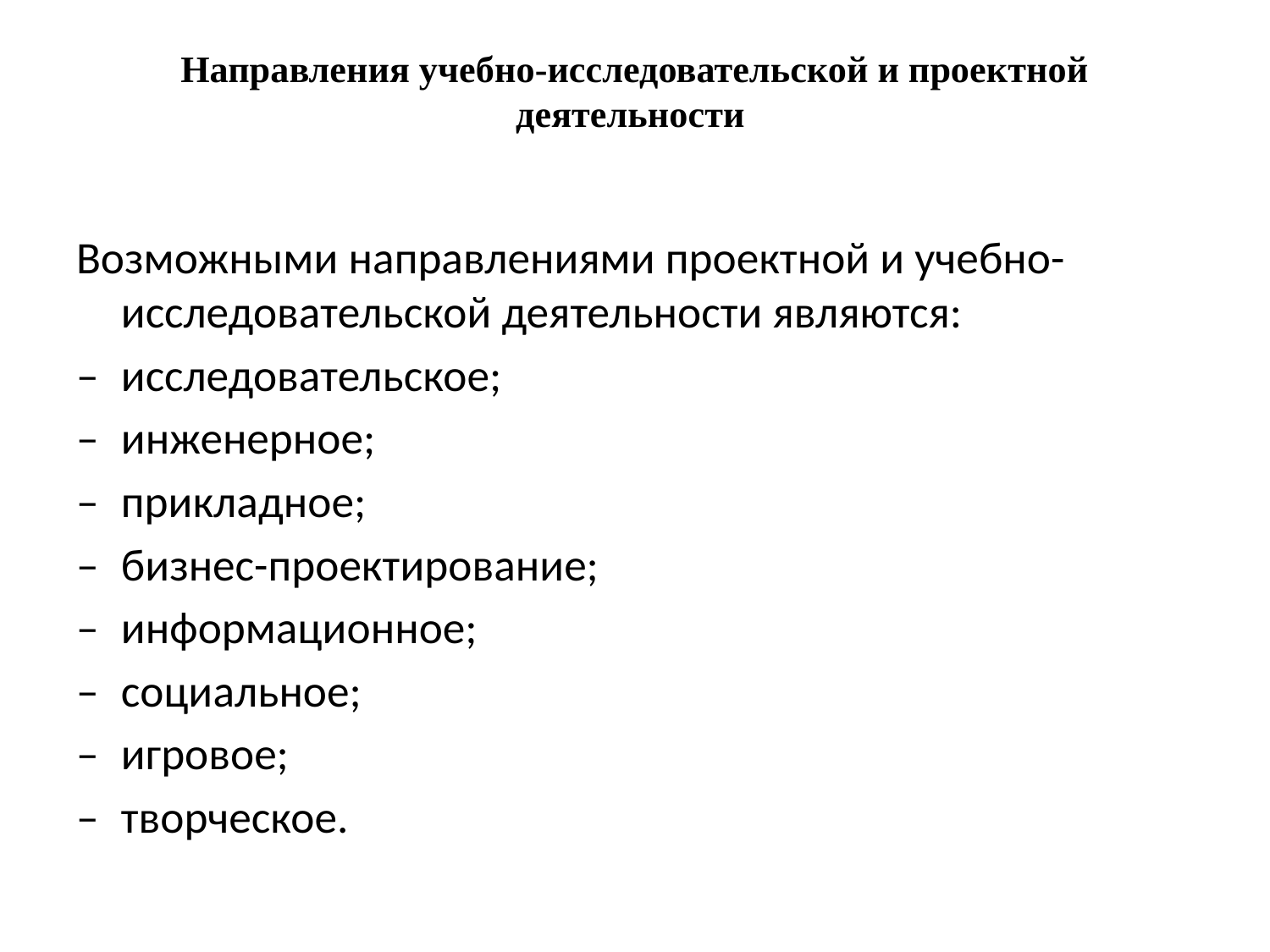

# Направления учебно-исследовательской и проектной деятельности
Возможными направлениями проектной и учебно-исследовательской деятельности являются:
–	исследовательское;
–	инженерное;
–	прикладное;
–	бизнес-проектирование;
–	информационное;
–	социальное;
–	игровое;
–	творческое.